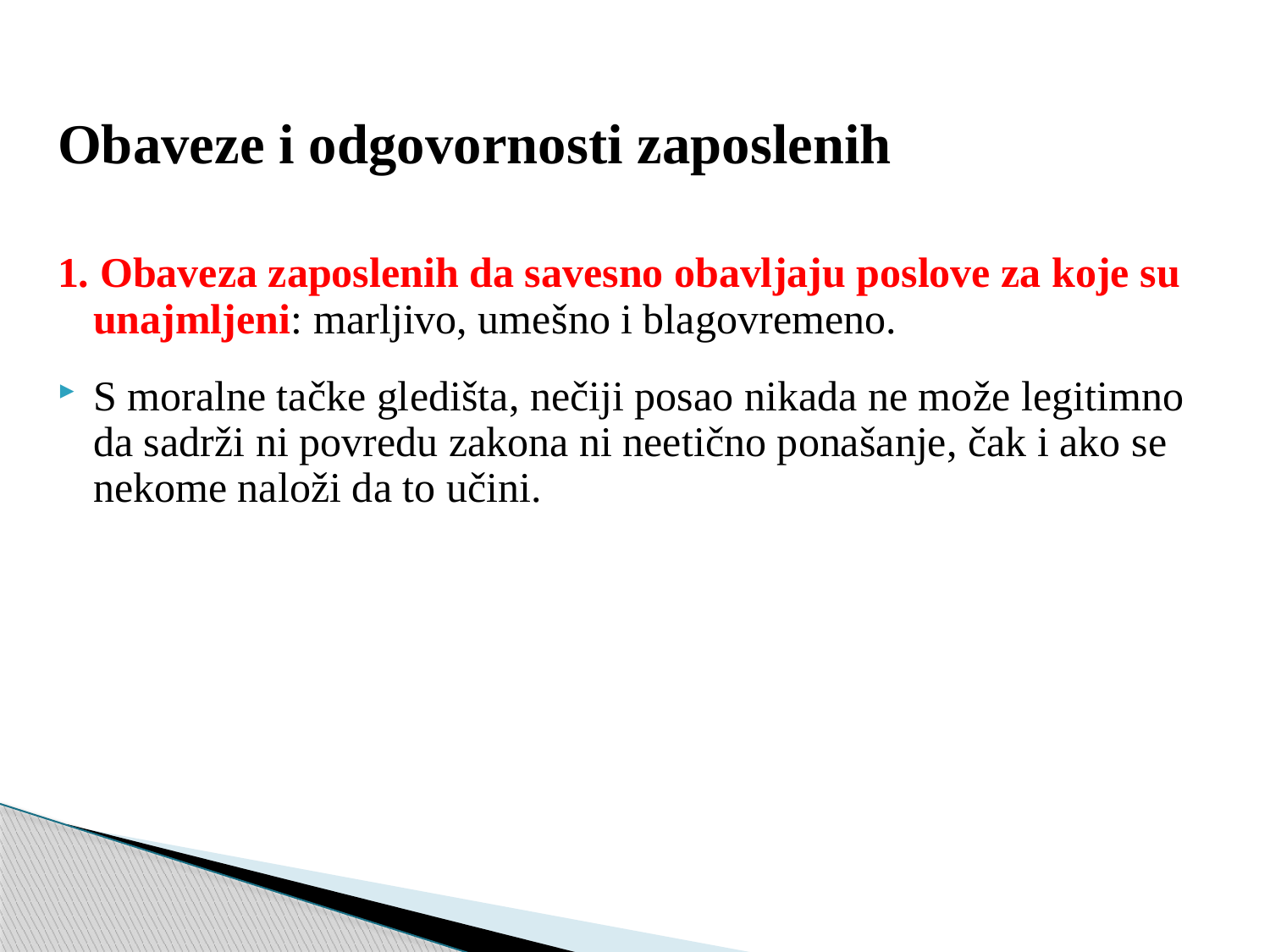

Obaveze i odgovornosti zaposlenih

1. Obaveza zaposlenih da savesno obavljaju poslove za koje su unajmljeni: marljivo, umešno i blagovremeno.
S moralne tačke gledišta, nečiji posao nikada ne može legitimno da sadrži ni povredu zakona ni neetično ponašanje, čak i ako se nekome naloži da to učini.